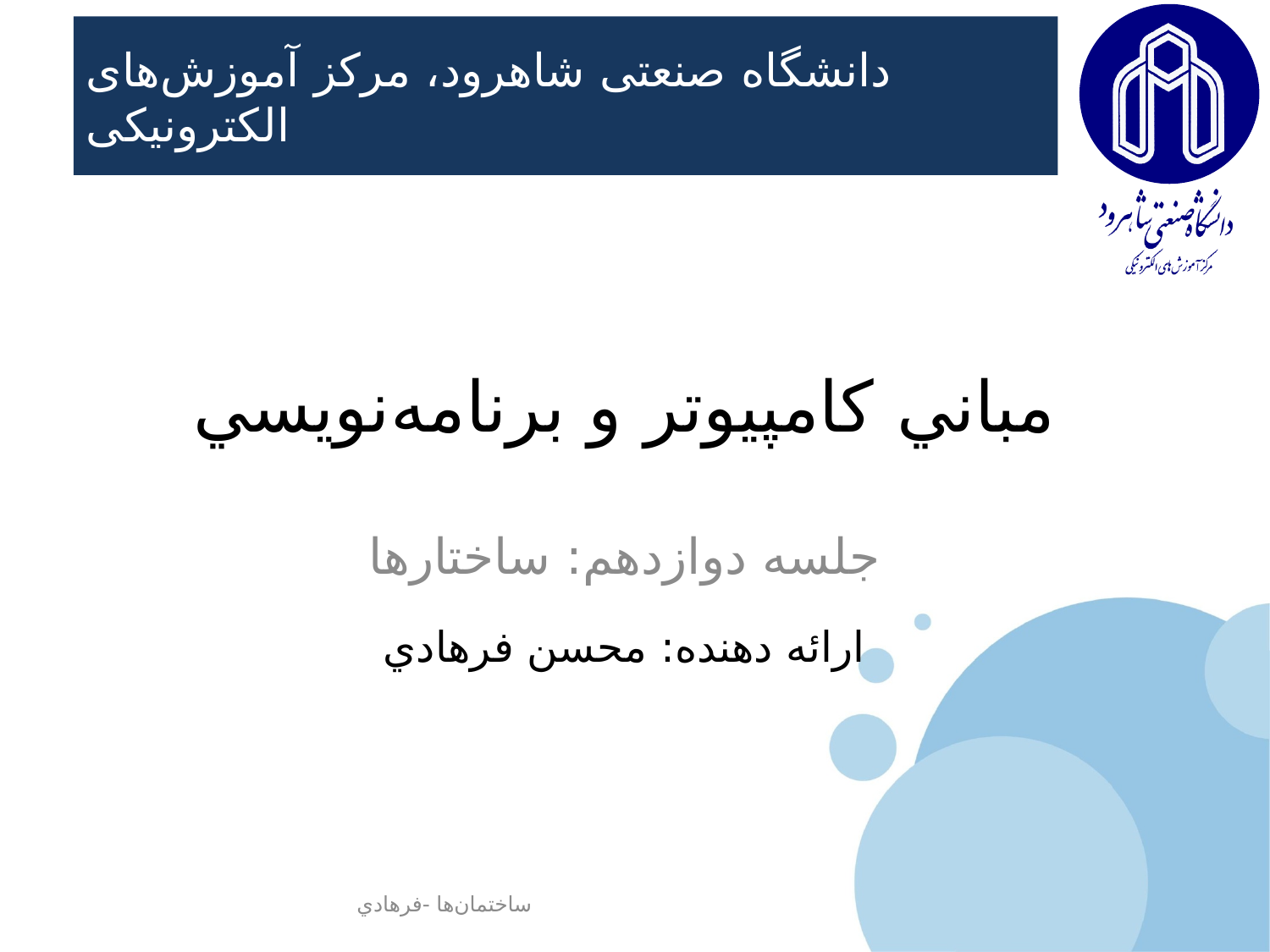

# مباني کامپيوتر و برنامه‌نويسي
جلسه دوازدهم: ساختارها
ارائه دهنده: محسن فرهادي

ساختمان‌ها -فرهادي